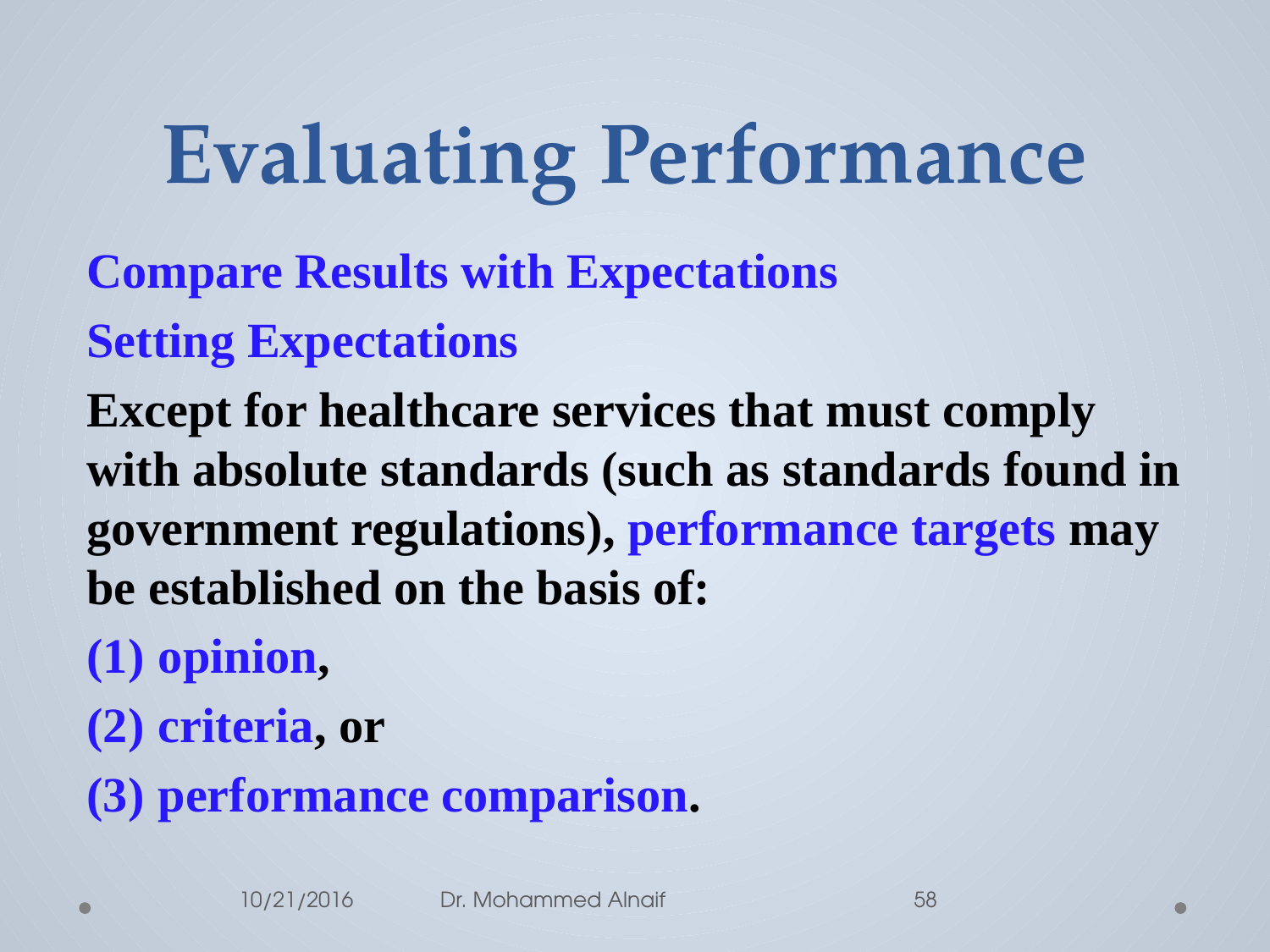

# Evaluating Performance
Compare Results with Expectations
Setting Expectations
Except for healthcare services that must comply with absolute standards (such as standards found in government regulations), performance targets may be established on the basis of:
opinion,
criteria, or
performance comparison.

10/21/2016
Dr. Mohammed Alnaif
58